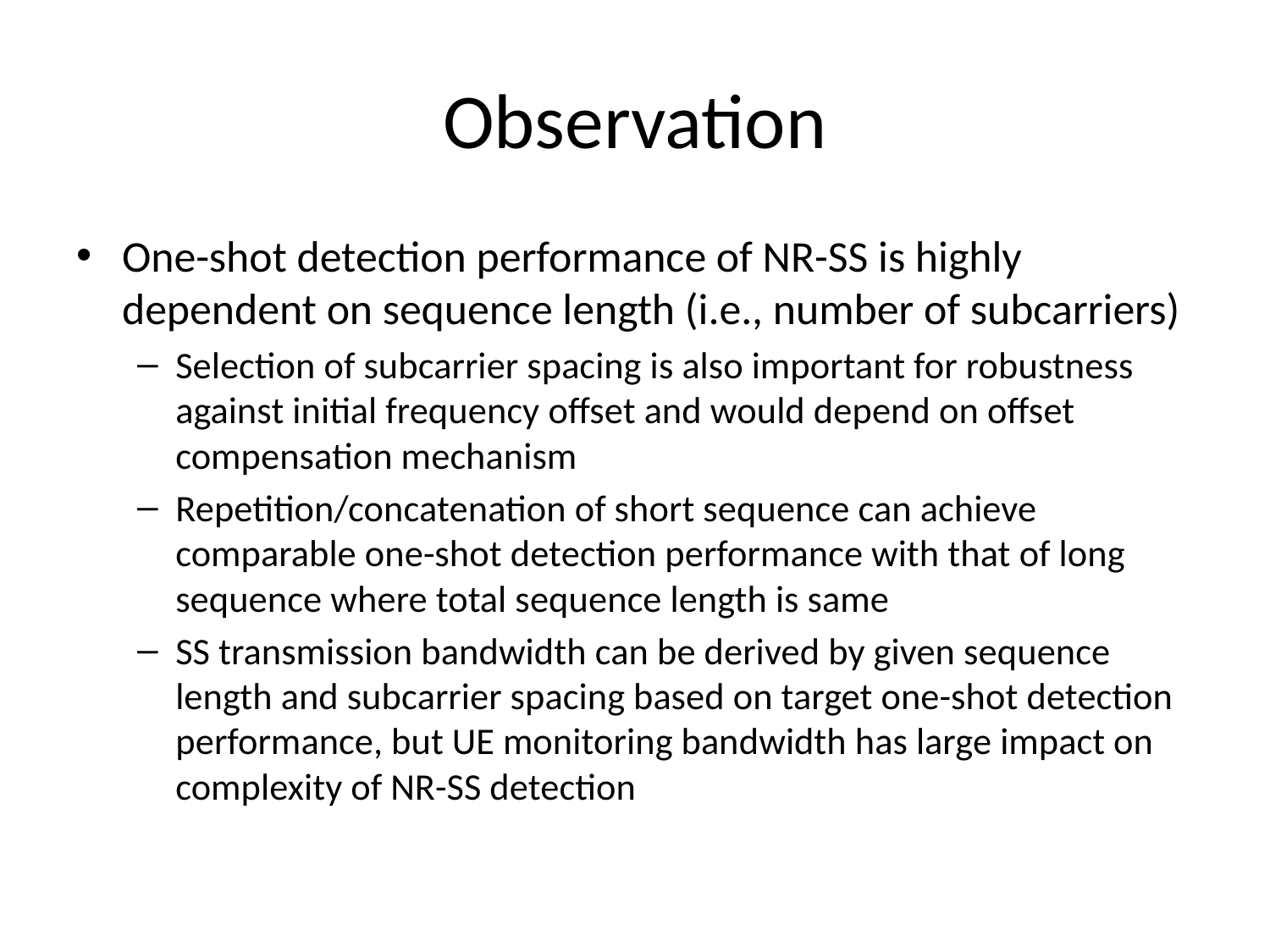

# Observation
One-shot detection performance of NR-SS is highly dependent on sequence length (i.e., number of subcarriers)
Selection of subcarrier spacing is also important for robustness against initial frequency offset and would depend on offset compensation mechanism
Repetition/concatenation of short sequence can achieve comparable one-shot detection performance with that of long sequence where total sequence length is same
SS transmission bandwidth can be derived by given sequence length and subcarrier spacing based on target one-shot detection performance, but UE monitoring bandwidth has large impact on complexity of NR-SS detection